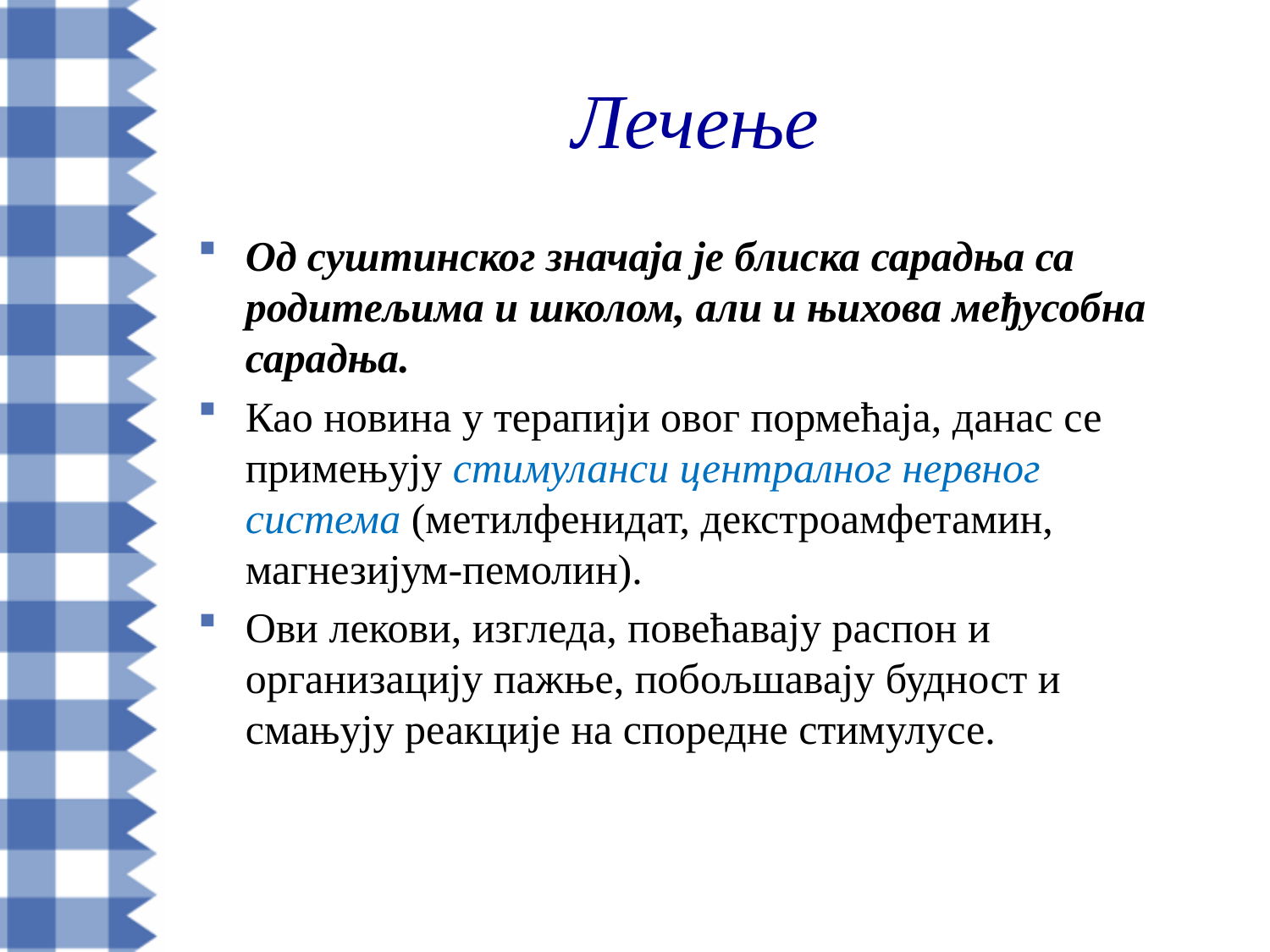

# Лечење
Од суштинског значаја је блиска сарадња са родитељима и школом, али и њихова међусобна сарадња.
Као новина у терапији овог пормећаја, данас се примењују стимуланси централног нервног система (метилфенидат, декстроамфетамин, магнезијум-пемолин).
Ови лекови, изгледа, повећавају распон и организацију пажње, побољшавају будност и смањују реакције на споредне стимулусе.